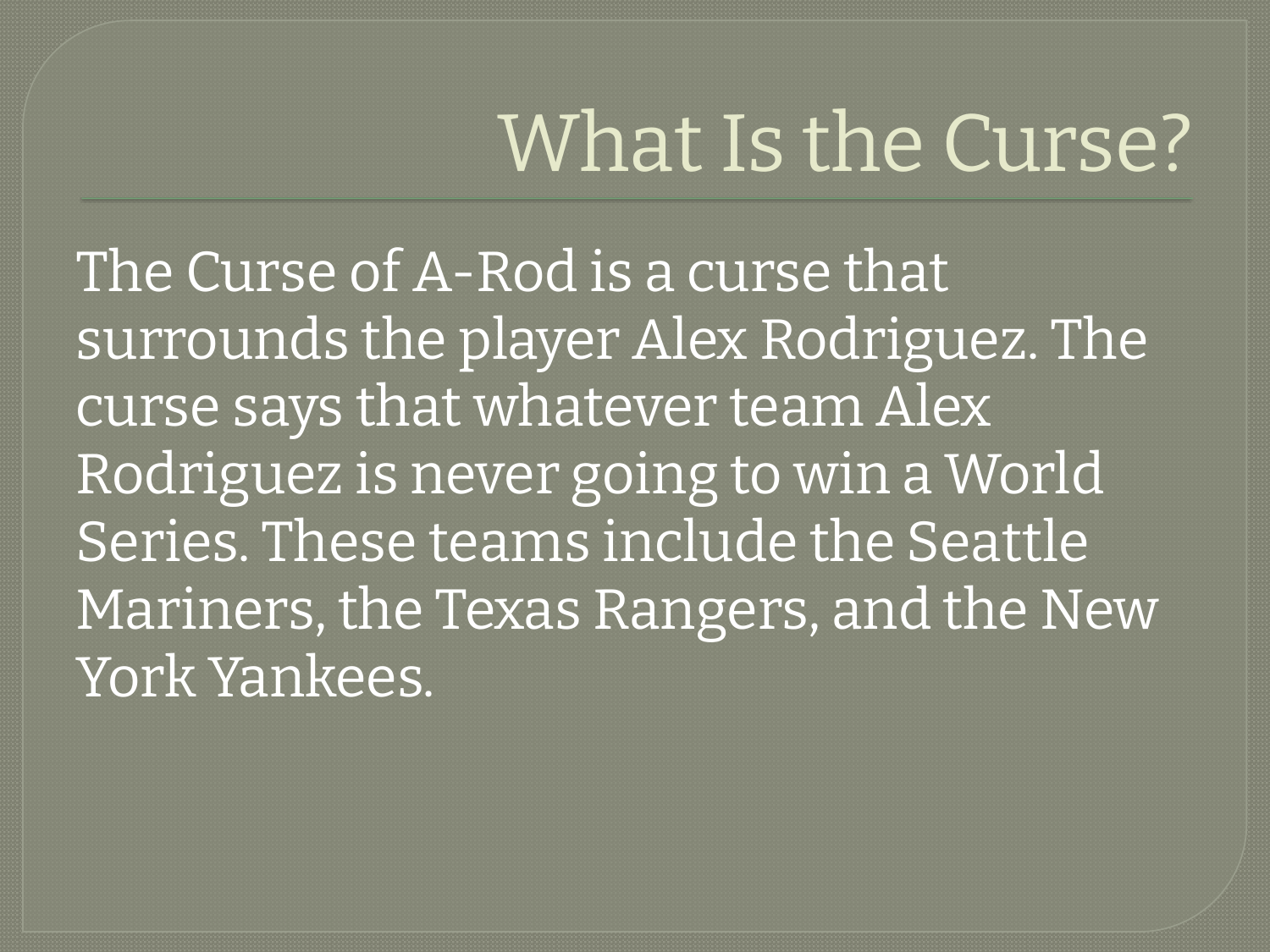

# What Is the Curse?
The Curse of A-Rod is a curse that surrounds the player Alex Rodriguez. The curse says that whatever team Alex Rodriguez is never going to win a World Series. These teams include the Seattle Mariners, the Texas Rangers, and the New York Yankees.